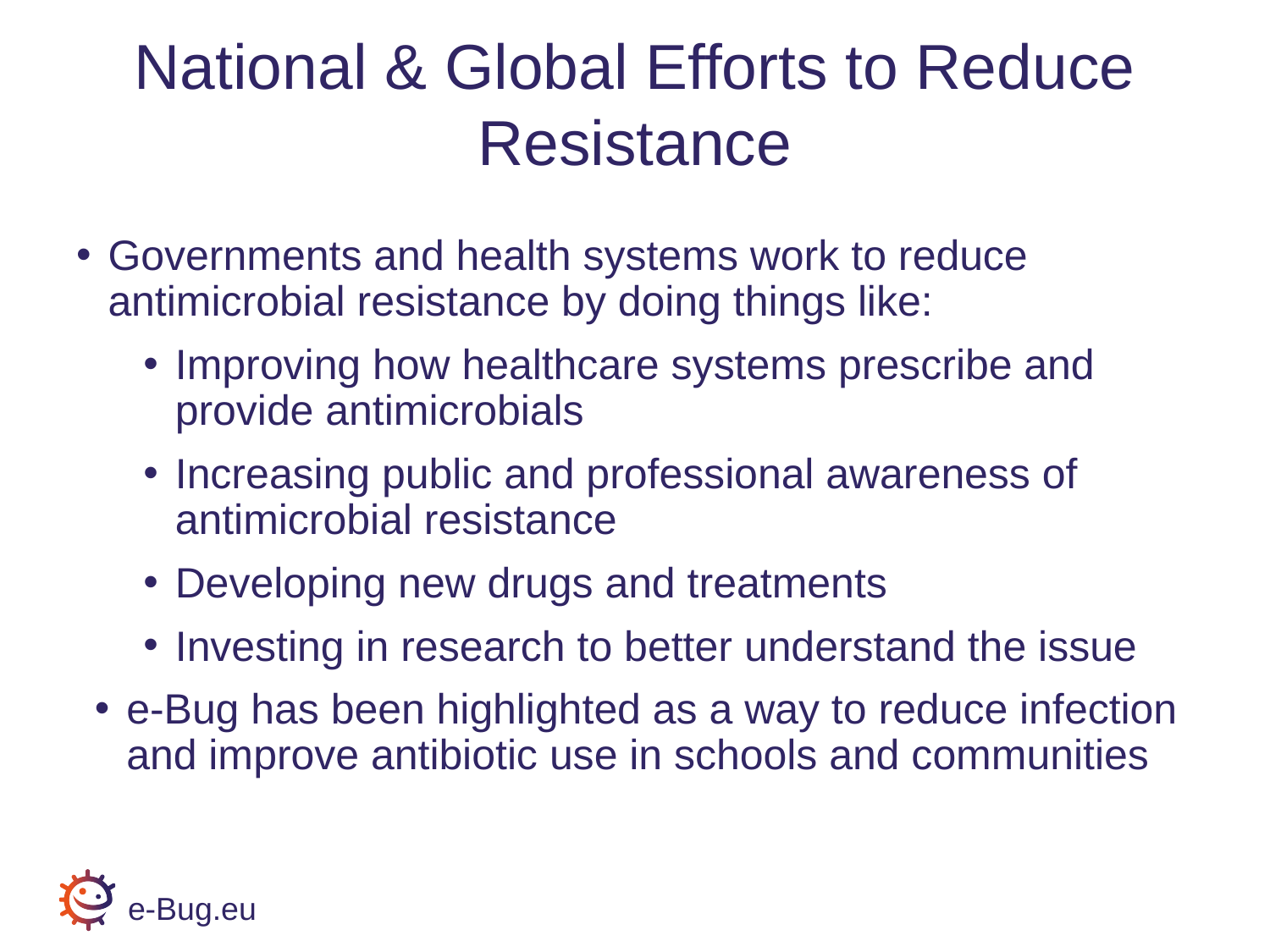

# National & Global Efforts to Reduce Resistance
Governments and health systems work to reduce antimicrobial resistance by doing things like:
Improving how healthcare systems prescribe and provide antimicrobials
Increasing public and professional awareness of antimicrobial resistance
Developing new drugs and treatments
Investing in research to better understand the issue
e-Bug has been highlighted as a way to reduce infection and improve antibiotic use in schools and communities
e-Bug.eu